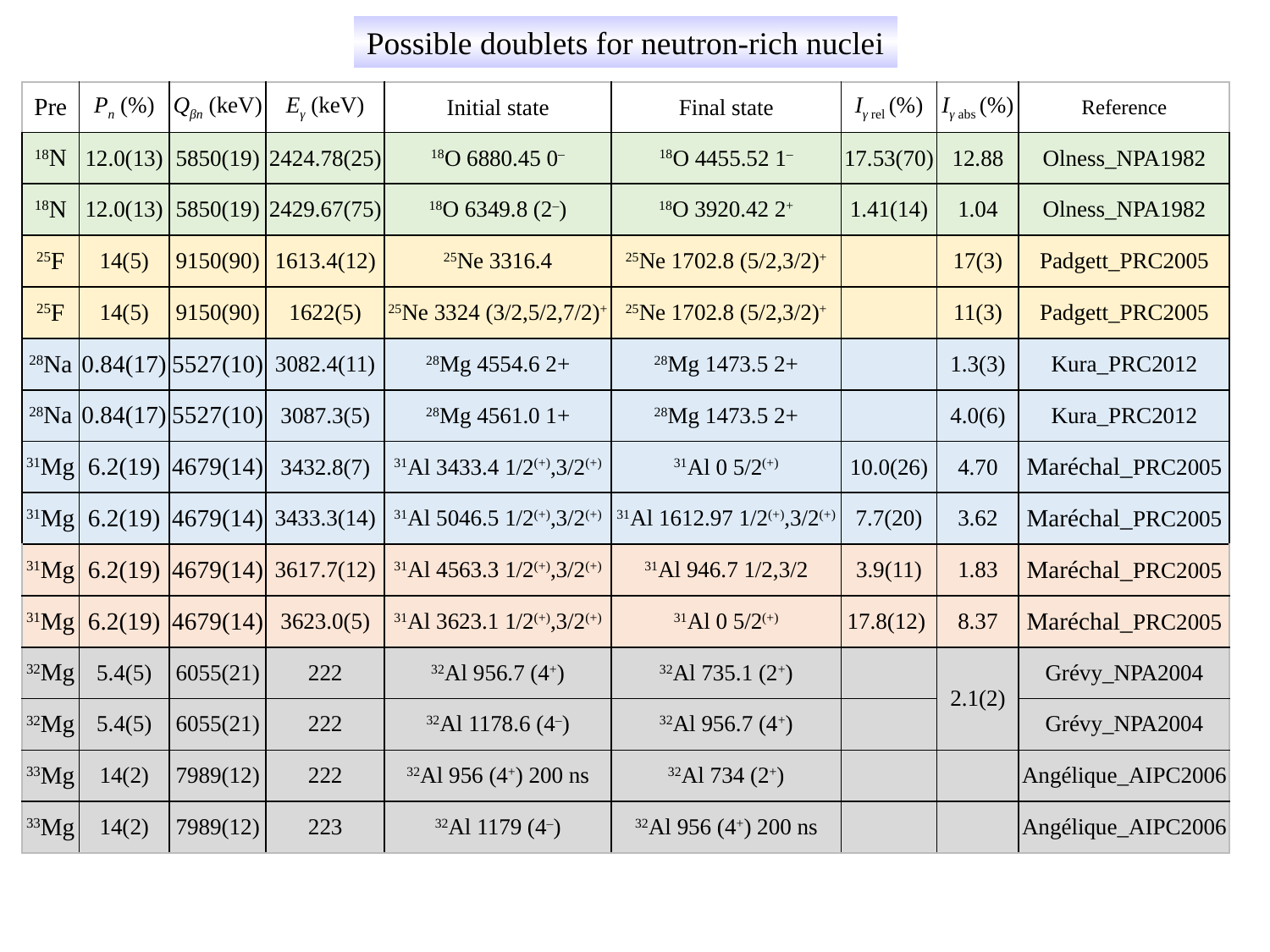

Possible doublets for neutron-rich nuclei
| Pre | Pn (%) | Qβn (keV) | Eγ (keV) | Initial state | Final state | Iγ rel (%) | Iγ abs (%) | Reference |
| --- | --- | --- | --- | --- | --- | --- | --- | --- |
| 18N | 12.0(13) | 5850(19) | 2424.78(25) | 18O 6880.45 0– | 18O 4455.52 1– | 17.53(70) | 12.88 | Olness\_NPA1982 |
| 18N | 12.0(13) | 5850(19) | 2429.67(75) | 18O 6349.8 (2–) | 18O 3920.42 2+ | 1.41(14) | 1.04 | Olness\_NPA1982 |
| 25F | 14(5) | 9150(90) | 1613.4(12) | 25Ne 3316.4 | 25Ne 1702.8 (5/2,3/2)+ |  | 17(3) | Padgett\_PRC2005 |
| 25F | 14(5) | 9150(90) | 1622(5) | 25Ne 3324 (3/2,5/2,7/2)+ | 25Ne 1702.8 (5/2,3/2)+ |  | 11(3) | Padgett\_PRC2005 |
| 28Na | 0.84(17) | 5527(10) | 3082.4(11) | 28Mg 4554.6 2+ | 28Mg 1473.5 2+ |  | 1.3(3) | Kura\_PRC2012 |
| 28Na | 0.84(17) | 5527(10) | 3087.3(5) | 28Mg 4561.0 1+ | 28Mg 1473.5 2+ |  | 4.0(6) | Kura\_PRC2012 |
| 31Mg | 6.2(19) | 4679(14) | 3432.8(7) | 31Al 3433.4 1/2(+),3/2(+) | 31Al 0 5/2(+) | 10.0(26) | 4.70 | Maréchal\_PRC2005 |
| 31Mg | 6.2(19) | 4679(14) | 3433.3(14) | 31Al 5046.5 1/2(+),3/2(+) | 31Al 1612.97 1/2(+),3/2(+) | 7.7(20) | 3.62 | Maréchal\_PRC2005 |
| 31Mg | 6.2(19) | 4679(14) | 3617.7(12) | 31Al 4563.3 1/2(+),3/2(+) | 31Al 946.7 1/2,3/2 | 3.9(11) | 1.83 | Maréchal\_PRC2005 |
| 31Mg | 6.2(19) | 4679(14) | 3623.0(5) | 31Al 3623.1 1/2(+),3/2(+) | 31Al 0 5/2(+) | 17.8(12) | 8.37 | Maréchal\_PRC2005 |
| 32Mg | 5.4(5) | 6055(21) | 222 | 32Al 956.7 (4+) | 32Al 735.1 (2+) |  | 2.1(2) | Grévy\_NPA2004 |
| 32Mg | 5.4(5) | 6055(21) | 222 | 32Al 1178.6 (4–) | 32Al 956.7 (4+) |  |  | Grévy\_NPA2004 |
| 33Mg | 14(2) | 7989(12) | 222 | 32Al 956 (4+) 200 ns | 32Al 734 (2+) |  |  | Angélique\_AIPC2006 |
| 33Mg | 14(2) | 7989(12) | 223 | 32Al 1179 (4–) | 32Al 956 (4+) 200 ns |  |  | Angélique\_AIPC2006 |